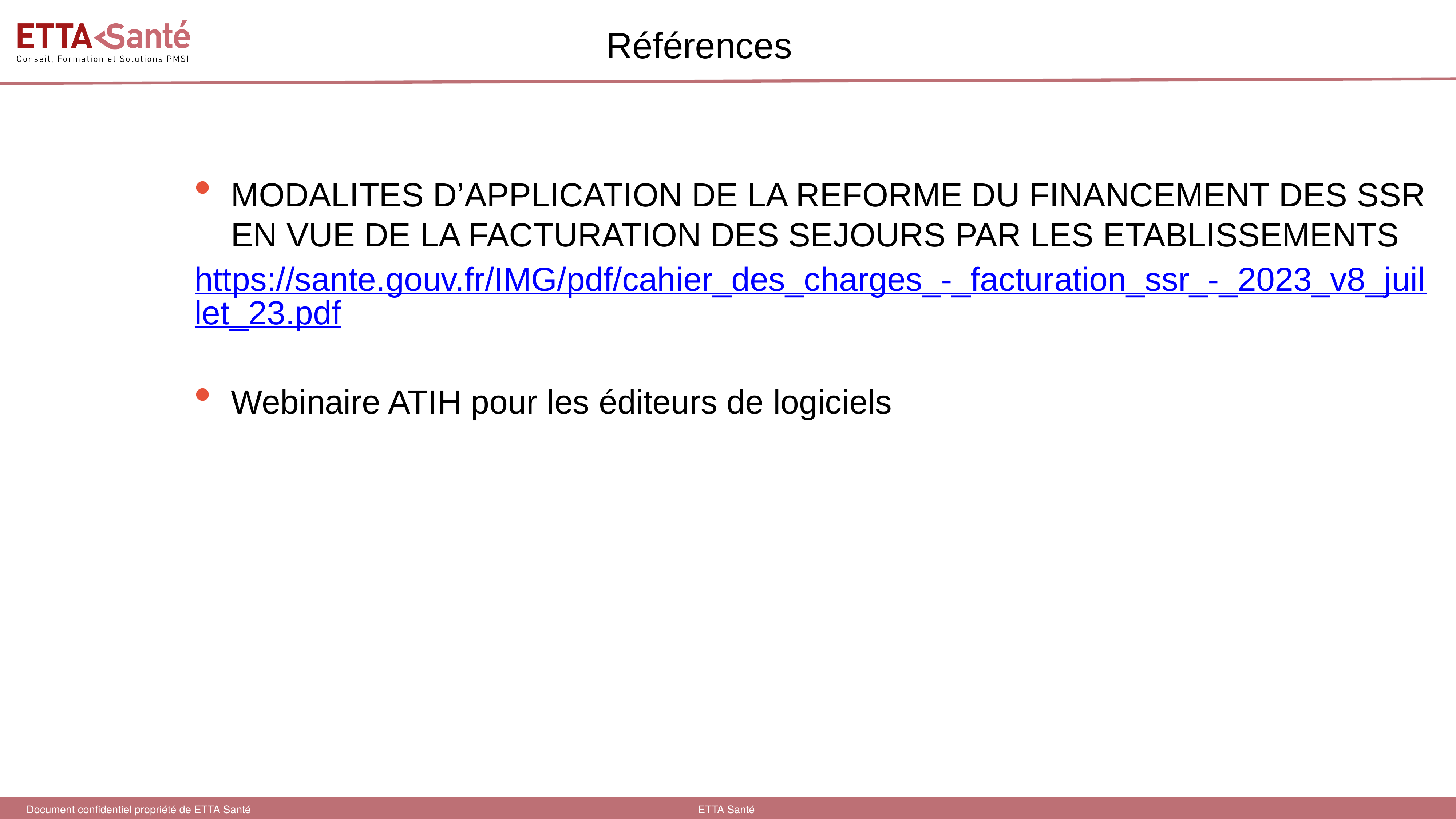

# Références

MODALITES D’APPLICATION DE LA REFORME DU FINANCEMENT DES SSR EN VUE DE LA FACTURATION DES SEJOURS PAR LES ETABLISSEMENTS
https://sante.gouv.fr/IMG/pdf/cahier_des_charges_-_facturation_ssr_-_2023_v8_juillet_23.pdf

Webinaire ATIH pour les éditeurs de logiciels